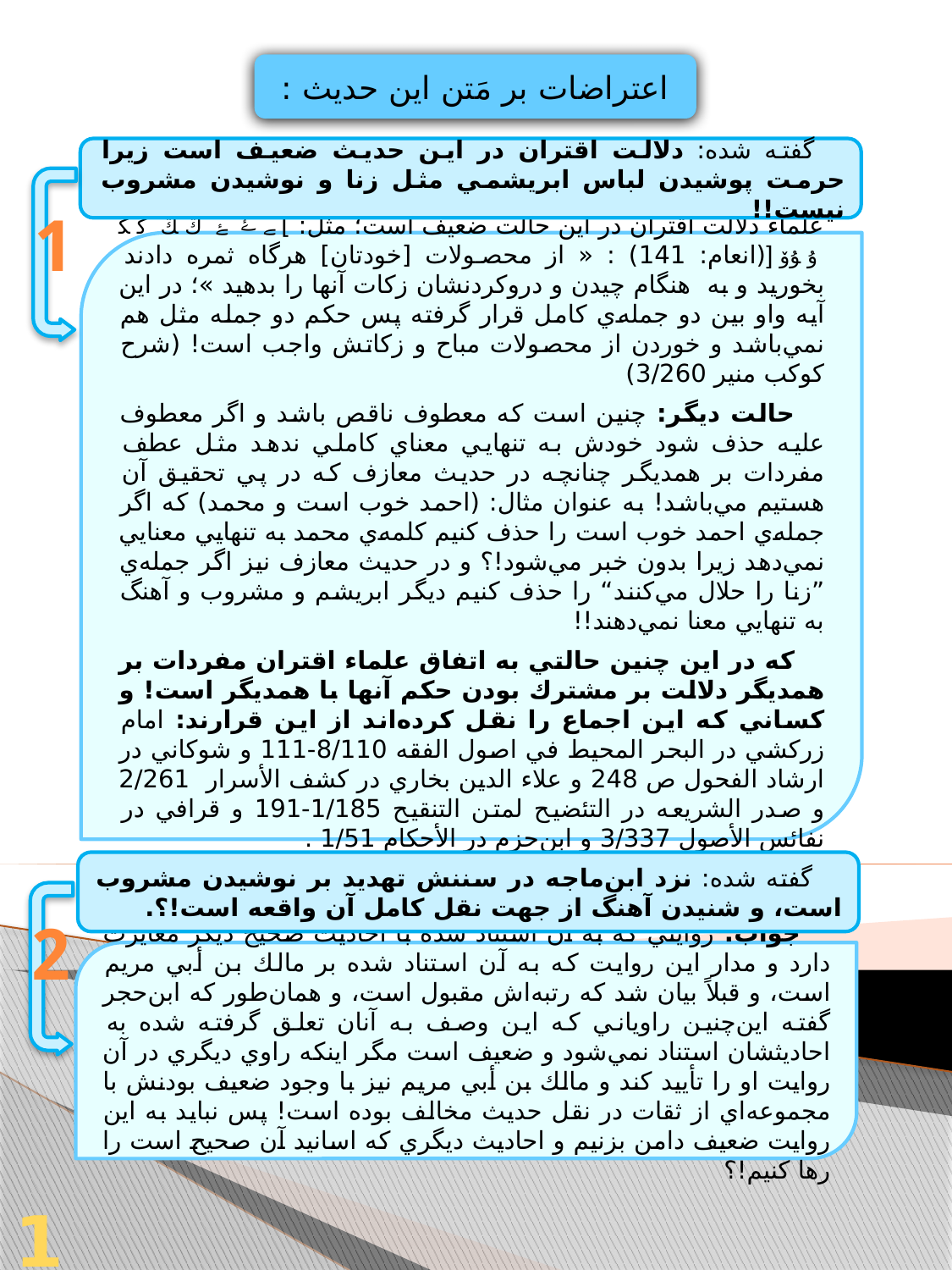

اعتراضات بر مَتن اين حديث :
گفته شده: دلالت اقتران در اين حديث ضعيف است زيرا حرمت پوشيدن لباس ابريشمي مثل زنا و نوشيدن مشروب نيست!!
1
پاسخ: دلالت اقتران با واو چند حالت دارد كه حالت اول آن: چنين است كه واو بين دو جمله‌ي كامل قرار بگيرد كه نزد جمهور علماء دلالت اقتران در اين حالت ضعيف است؛ مثل: ] ﮯ ﮰ  ﮱ  ﯓ ﯔ  ﯕ ﯖ  ﯗ ﯘﯙ [(انعام: 141) : « از محصولات [خودتان] هرگاه ثمره دادند بخوريد و به  هنگام چيدن و دروكردنشان زكات آنها را بدهيد »؛ در اين آيه واو بين دو جمله‌ي كامل قرار گرفته پس حكم دو جمله مثل هم نمي‌باشد و خوردن از محصولات مباح و زكاتش واجب است! (شرح كوكب منير 3/260)
حالت ديگر: چنين است كه معطوف ناقص باشد و اگر معطوف عليه حذف شود خودش به تنهايي معناي كاملي ندهد مثل عطف مفردات بر همديگر چنانچه در حديث معازف كه در پي تحقيق آن هستيم مي‌باشد! به عنوان مثال: (احمد خوب است و محمد) كه اگر جمله‌ي احمد خوب است را حذف كنيم كلمه‌ي محمد به تنهايي معنايي نمي‌دهد زيرا بدون خبر مي‌شود!؟ و در حديث معازف نيز اگر جمله‌ي ”زنا را حلال مي‌كنند“ را حذف كنيم ديگر ابريشم و مشروب و آهنگ به تنهايي معنا نمي‌دهند!!
كه در اين چنين حالتي به اتفاق علماء اقتران مفردات بر همديگر دلالت بر مشترك بودن حكم آنها با همديگر است! و كساني كه اين اجماع را نقل كرده‌اند از اين قرارند: امام زركشي در البحر المحيط في اصول الفقه 8/110-111 و شوكاني در ارشاد الفحول ص 248 و علاء الدين بخاري در كشف الأسرار  2/261 و صدر الشريعه در التئضيح لمتن التنقيح 1/185-191 و قرافي در نفائس الأصول 3/337 و ابن‌حزم در الأحكام 1/51 .
پس همان‌طور كه زنا حرام است پوشيدن لباس ابريشمي (براي مرد) و مشروب و آهنگ نيز حرام هستند!!

گفته شده: نزد ابن‌ماجه در سننش تهديد بر نوشيدن مشروب است، و شنيدن آهنگ از جهت نقل كامل آن واقعه است!؟.
2
جواب: روايتي كه به آن استناد شده با احاديث صحيح ديگر مغايرت دارد و مدار اين روايت كه به آن استناد شده بر مالك بن أبي مريم است، و قبلاً بيان شد كه رتبه‌اش مقبول است، و همان‌طور كه ابن‌حجر گفته اين‌چنين راوياني كه اين وصف به آنان تعلق گرفته شده به احاديثشان استناد نمي‌شود و ضعيف است مگر اينكه راوي ديگري در آن روايت او را تأييد كند و مالك بن أبي مريم نيز با وجود ضعيف بودنش با مجموعه‌اي از ثقات در نقل حديث مخالف بوده است! پس نبايد به اين روايت ضعيف دامن بزنيم و احاديث ديگري كه اسانيد آن صحيح است را رها كنيم!؟

19